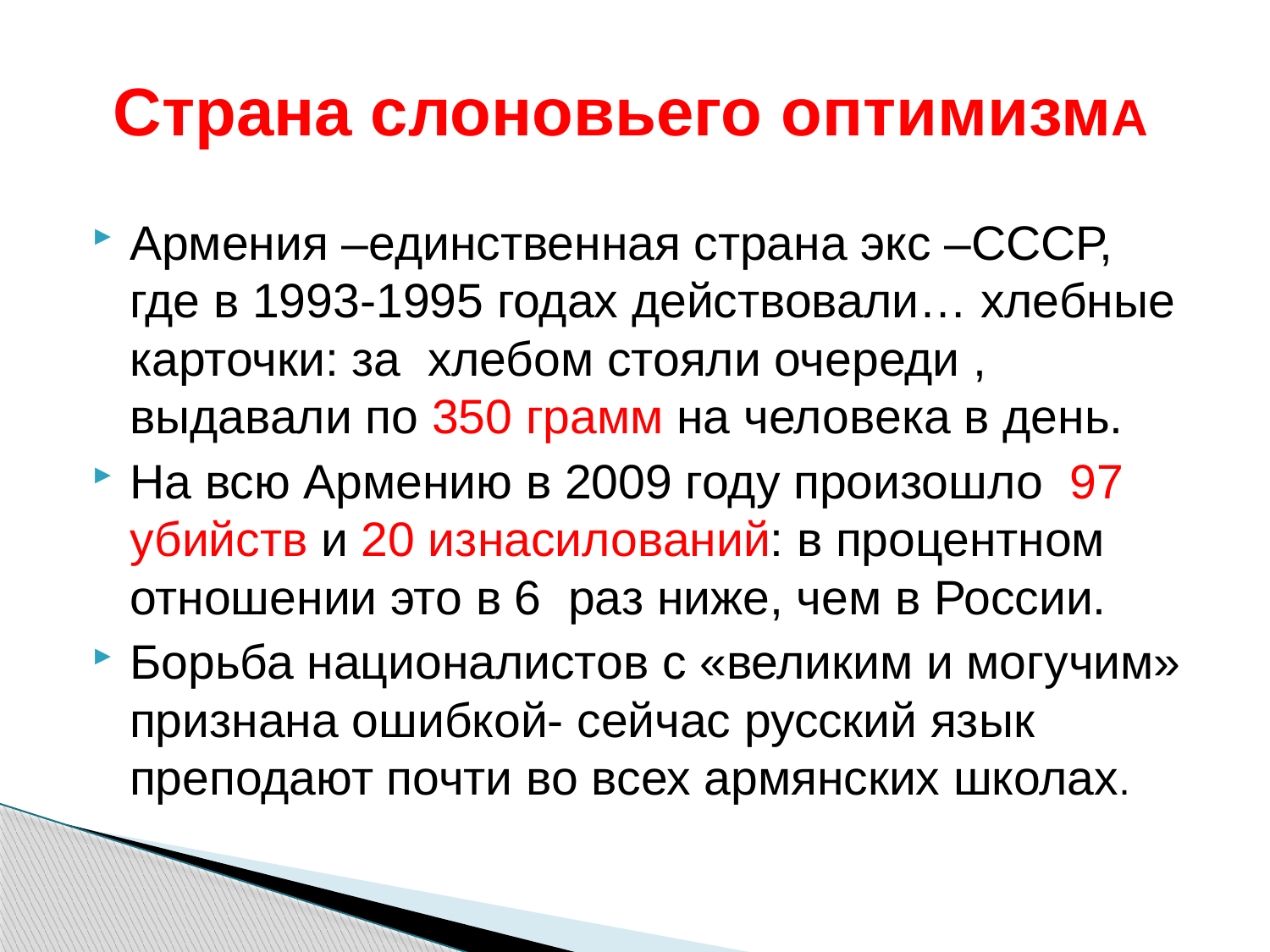

# Страна слоновьего оптимизмА
Армения –единственная страна экс –СССР, где в 1993-1995 годах действовали… хлебные карточки: за  хлебом стояли очереди , выдавали по 350 грамм на человека в день.
На всю Армению в 2009 году произошло  97 убийств и 20 изнасилований: в процентном отношении это в 6  раз ниже, чем в России.
Борьба националистов с «великим и могучим» признана ошибкой- сейчас русский язык преподают почти во всех армянских школах.